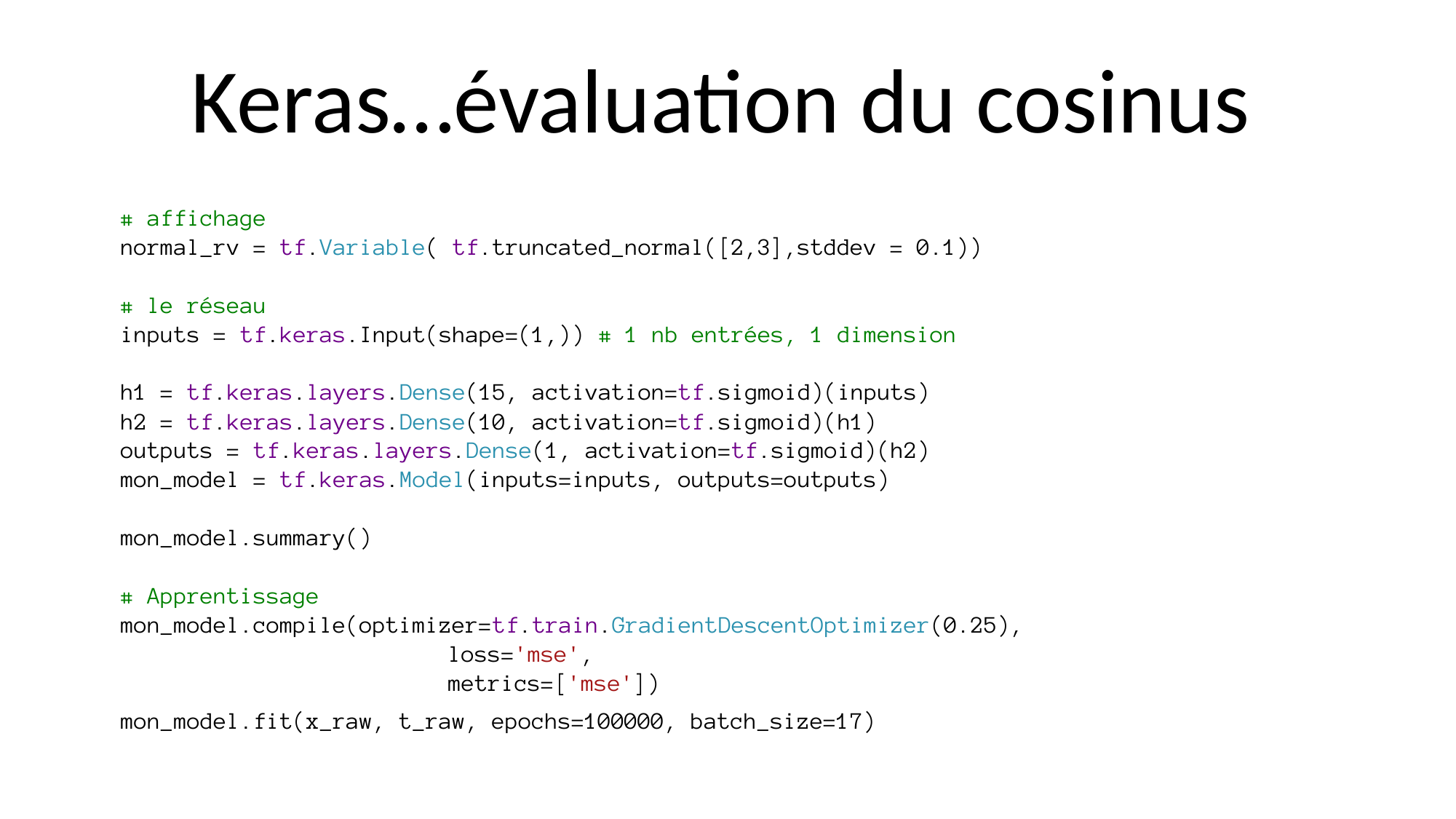

Keras…évaluation du cosinus
# affichage
normal_rv = tf.Variable( tf.truncated_normal([2,3],stddev = 0.1))

# le réseau
inputs = tf.keras.Input(shape=(1,)) # 1 nb entrées, 1 dimension

h1 = tf.keras.layers.Dense(15, activation=tf.sigmoid)(inputs)
h2 = tf.keras.layers.Dense(10, activation=tf.sigmoid)(h1)
outputs = tf.keras.layers.Dense(1, activation=tf.sigmoid)(h2)
mon_model = tf.keras.Model(inputs=inputs, outputs=outputs)

mon_model.summary()

# Apprentissage
mon_model.compile(optimizer=tf.train.GradientDescentOptimizer(0.25),
							loss='mse',
							metrics=['mse'])
mon_model.fit(x_raw, t_raw, epochs=100000, batch_size=17)